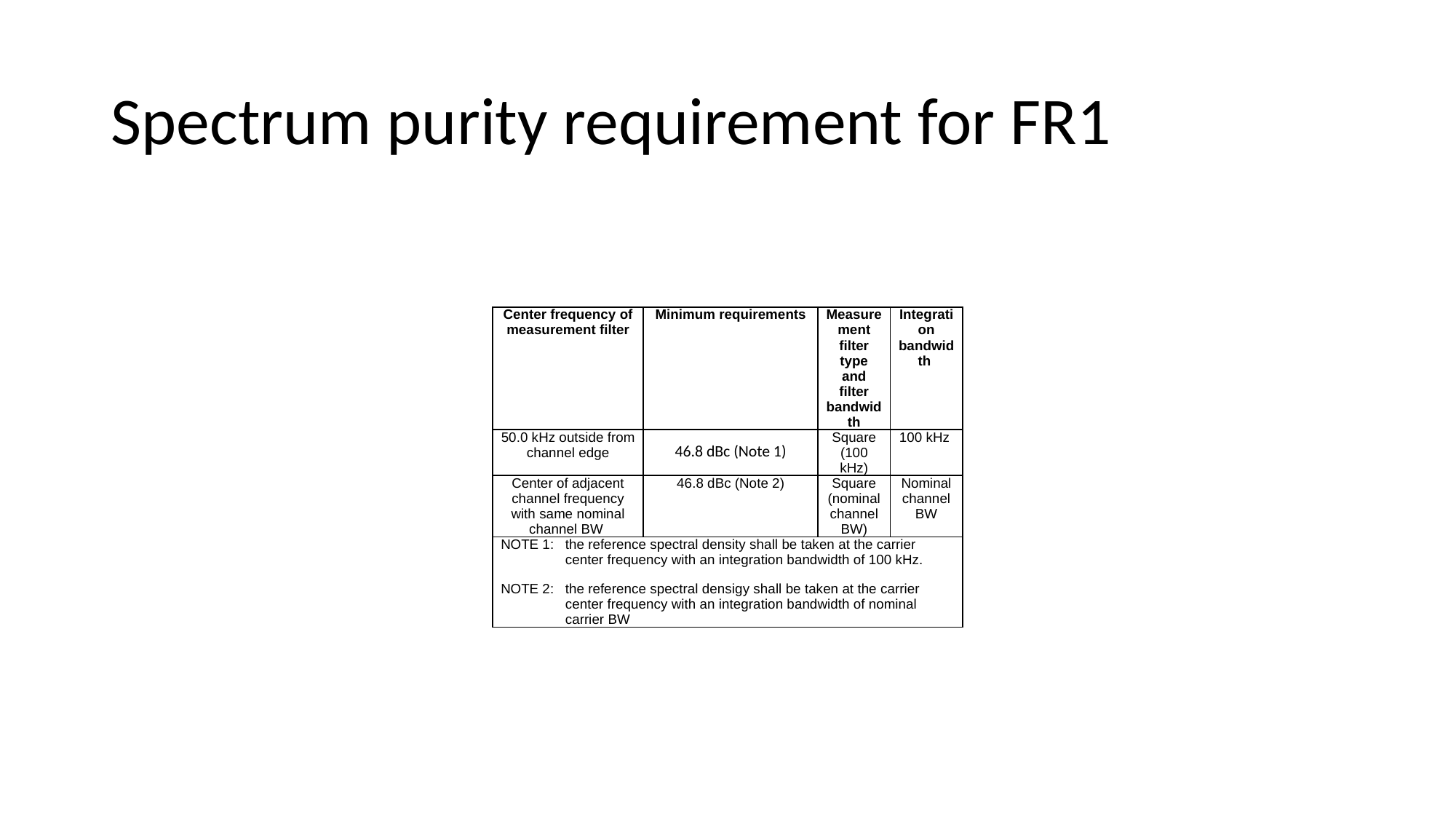

# Spectrum purity requirement for FR1
| Center frequency of measurement filter | Minimum requirements | Measurement filter type and filter bandwidth | Integration bandwidth |
| --- | --- | --- | --- |
| 50.0 kHz outside from channel edge | 46.8 dBc (Note 1) | Square (100 kHz) | 100 kHz |
| Center of adjacent channel frequency with same nominal channel BW | 46.8 dBc (Note 2) | Square (nominal channel BW) | Nominal channel BW |
| NOTE 1: the reference spectral density shall be taken at the carrier center frequency with an integration bandwidth of 100 kHz. NOTE 2: the reference spectral densigy shall be taken at the carrier center frequency with an integration bandwidth of nominal carrier BW |  |  |  |